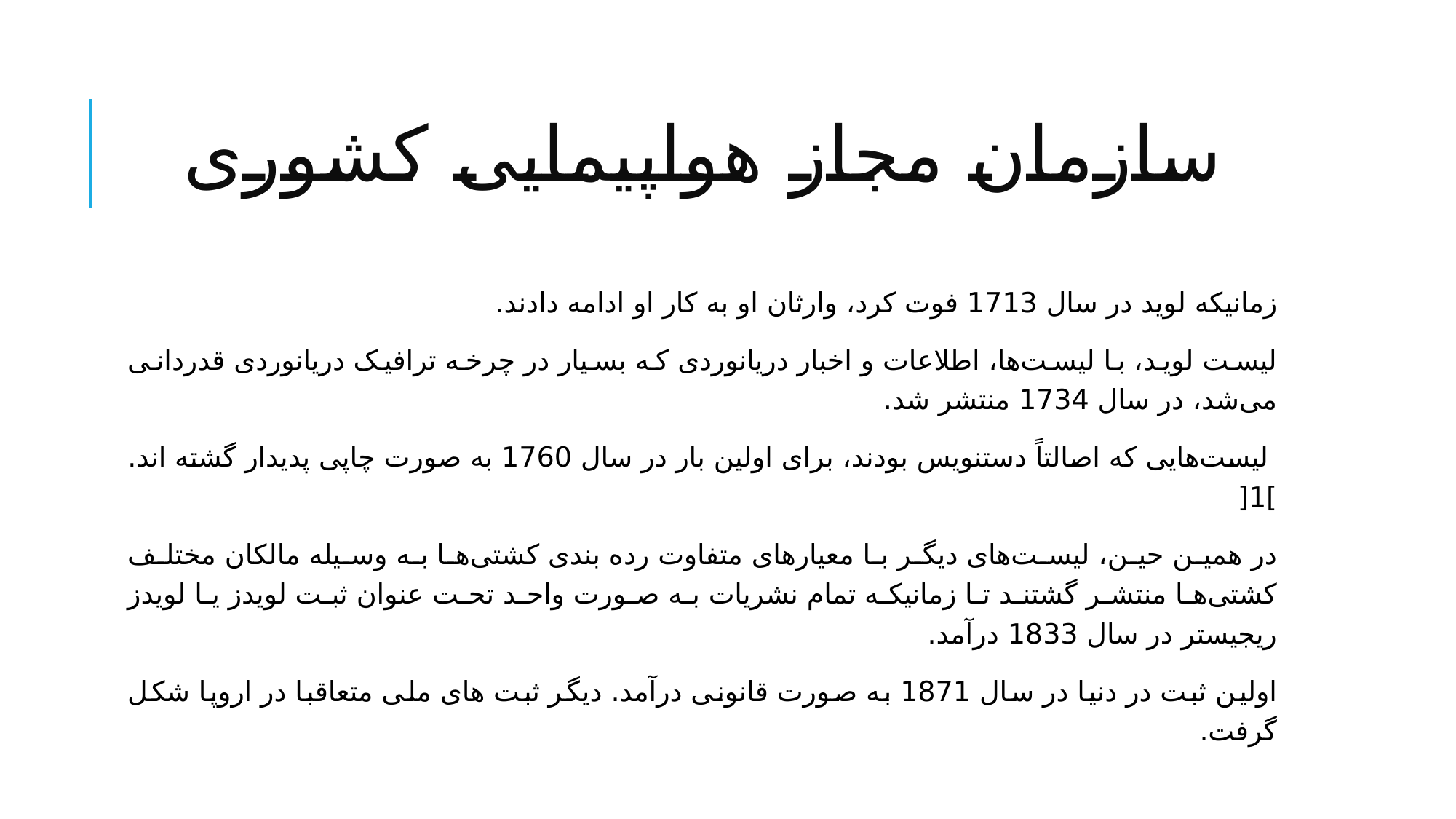

# سازمان مجاز هواپیمایی کشوری
زمانیکه لوید در سال 1713 فوت کرد، وارثان او به کار او ادامه دادند.
لیست لوید، با لیست‌ها، اطلاعات و اخبار دریانوردی که بسیار در چرخه ترافیک دریانوردی قدردانی می‌شد، در سال 1734 منتشر شد.
 لیست‌هایی که اصالتاً دستنویس بودند، برای اولین بار در سال 1760 به صورت چاپی پدیدار گشته اند. ]1[
در همین حین، لیست‌های دیگر با معیار‌های متفاوت رده بندی کشتی‌ها به وسیله مالکان مختلف کشتی‌ها منتشر گشتند تا زمانیکه تمام نشریات به صورت واحد تحت عنوان ثبت لویدز یا لویدز ریجیستر در سال 1833 درآمد.
اولین ثبت در دنیا در سال 1871 به صورت قانونی درآمد. دیگر ثبت ‌های ملی متعاقبا در اروپا شکل گرفت.